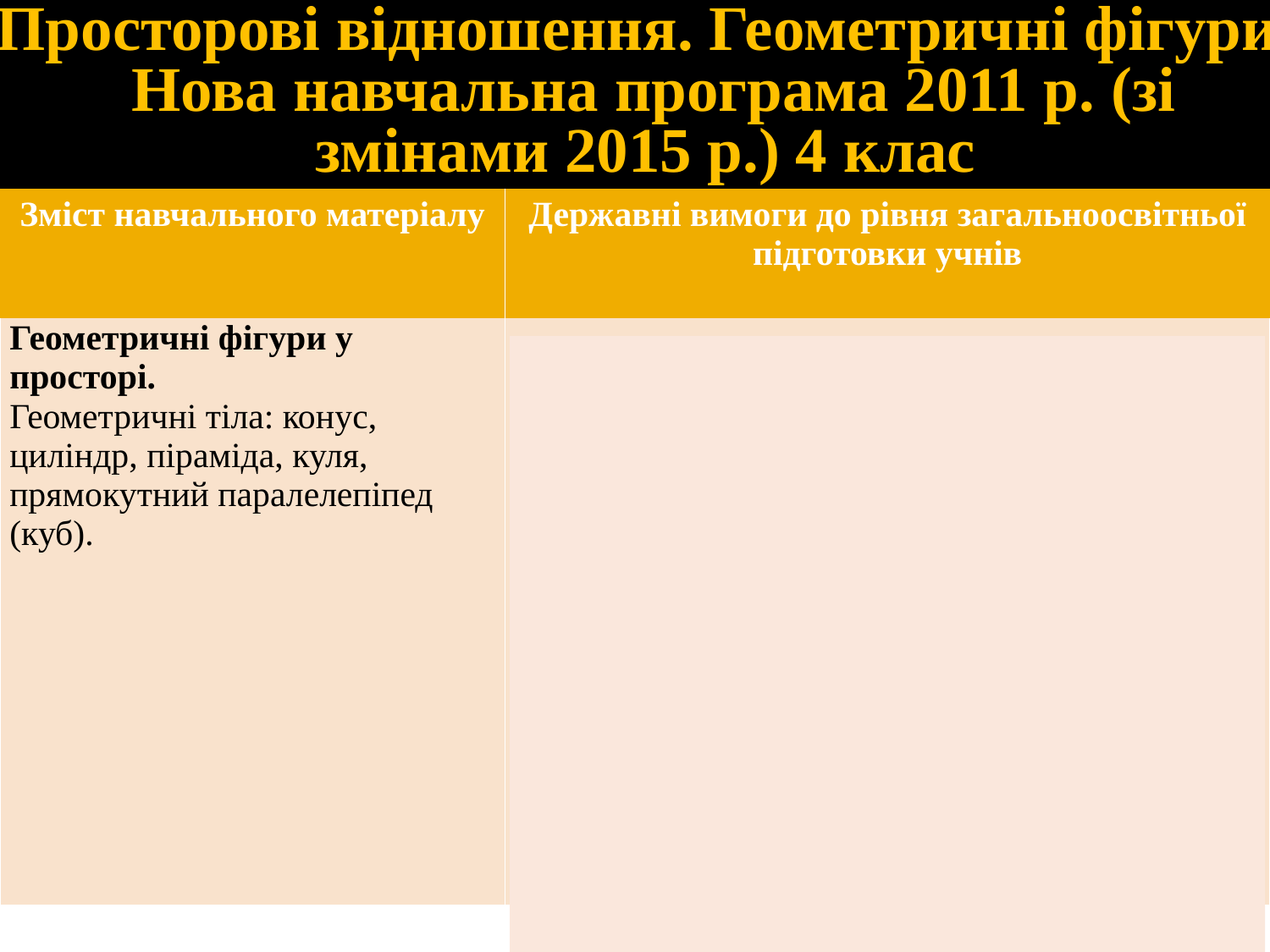

# Просторові відношення. Геометричні фігури. Нова навчальна програма 2011 р. (зі змінами 2015 р.) 4 клас
| Зміст навчального матеріалу | Державні вимоги до рівня загальноосвітньої підготовки учнів |
| --- | --- |
| Геометричні фігури у просторі. Геометричні тіла: конус, циліндр, піраміда, куля, прямокутний паралелепіпед (куб). | розпізнає геометричні фігури у просторі; співвідносить образ геометричної фігури з об’єктами навколишнього світу. |